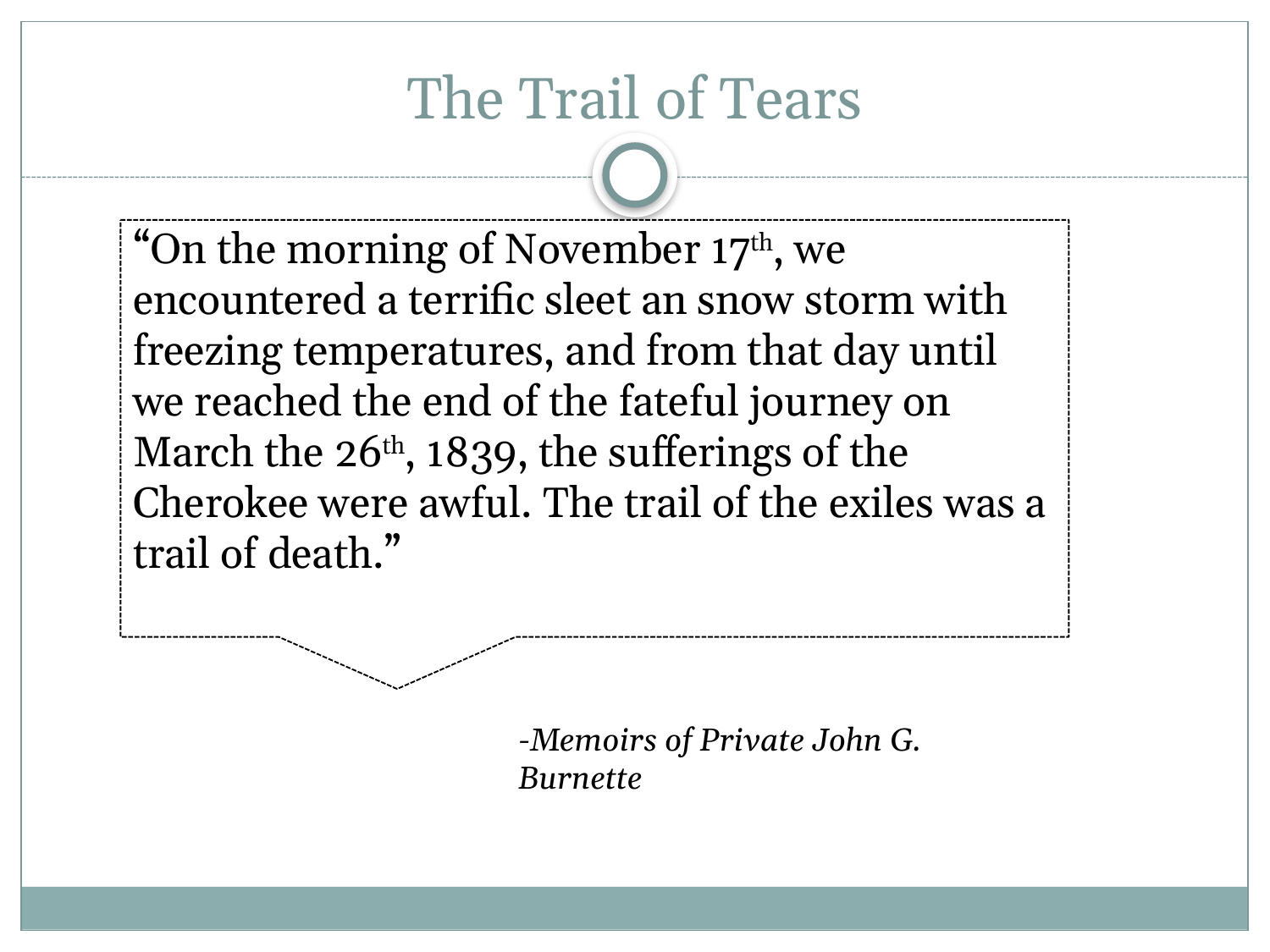

# The Trail of Tears
“On the morning of November 17th, we encountered a terrific sleet an snow storm with freezing temperatures, and from that day until we reached the end of the fateful journey on March the 26th, 1839, the sufferings of the Cherokee were awful. The trail of the exiles was a trail of death.”
, December 1890

-Memoirs of Private John G. Burnette